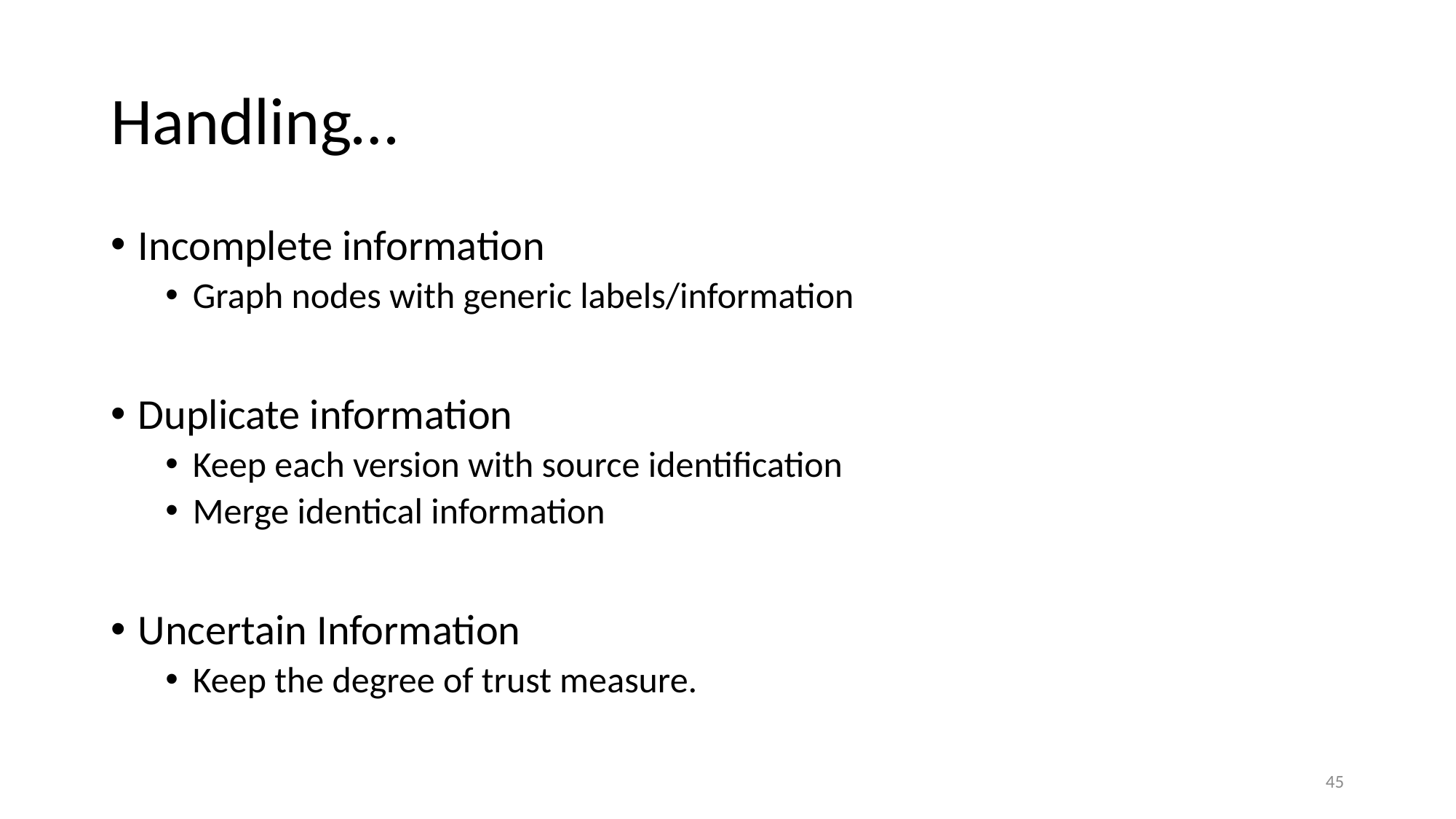

# Handling…
Incomplete information
Graph nodes with generic labels/information

Duplicate information
Keep each version with source identification
Merge identical information

Uncertain Information
Keep the degree of trust measure.

45